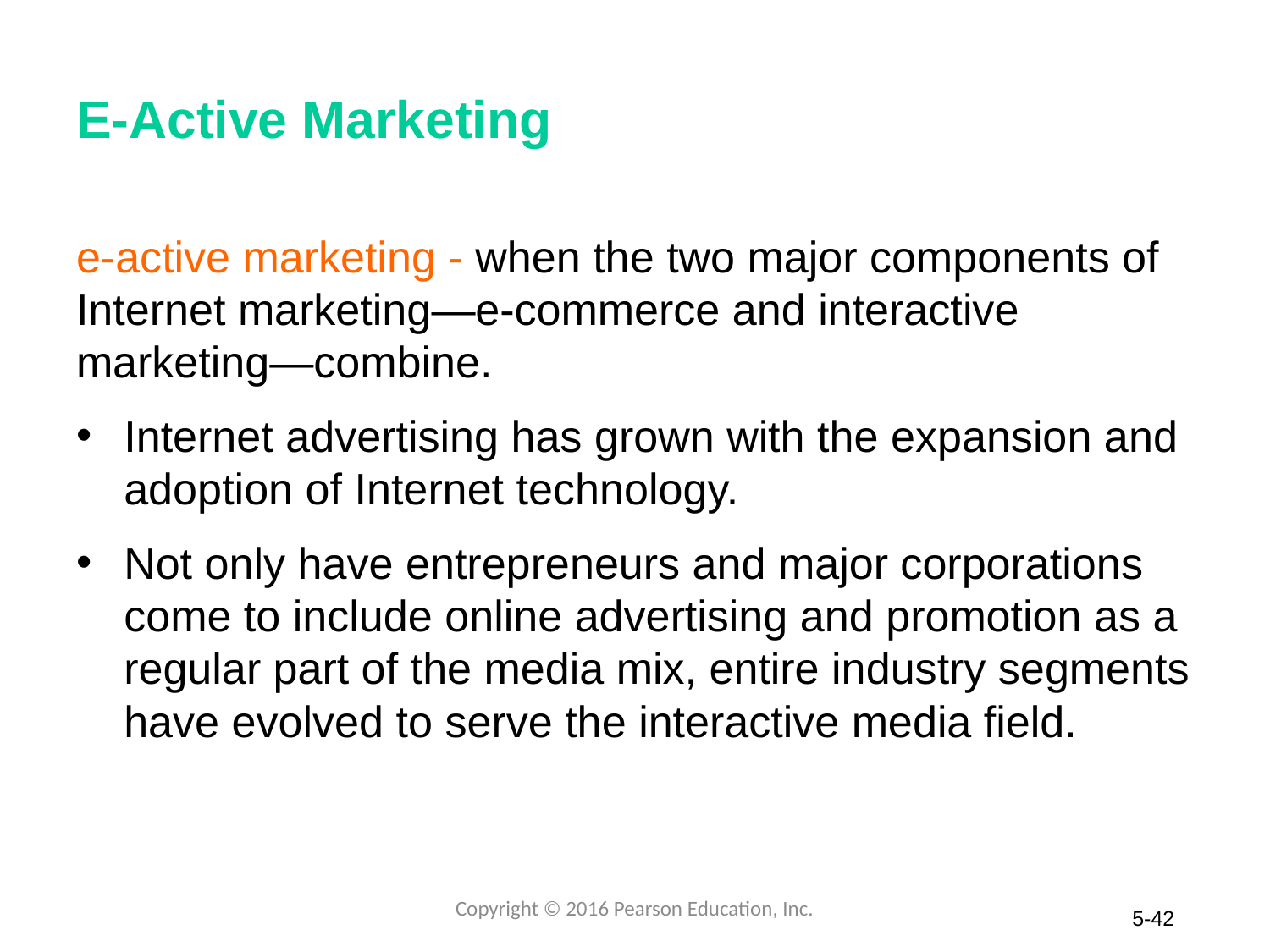

# E-Active Marketing
e-active marketing - when the two major components of Internet marketing—e-commerce and interactive marketing—combine.

Internet advertising has grown with the expansion and adoption of Internet technology.

Not only have entrepreneurs and major corporations come to include online advertising and promotion as a regular part of the media mix, entire industry segments have evolved to serve the interactive media field.
Copyright © 2016 Pearson Education, Inc.